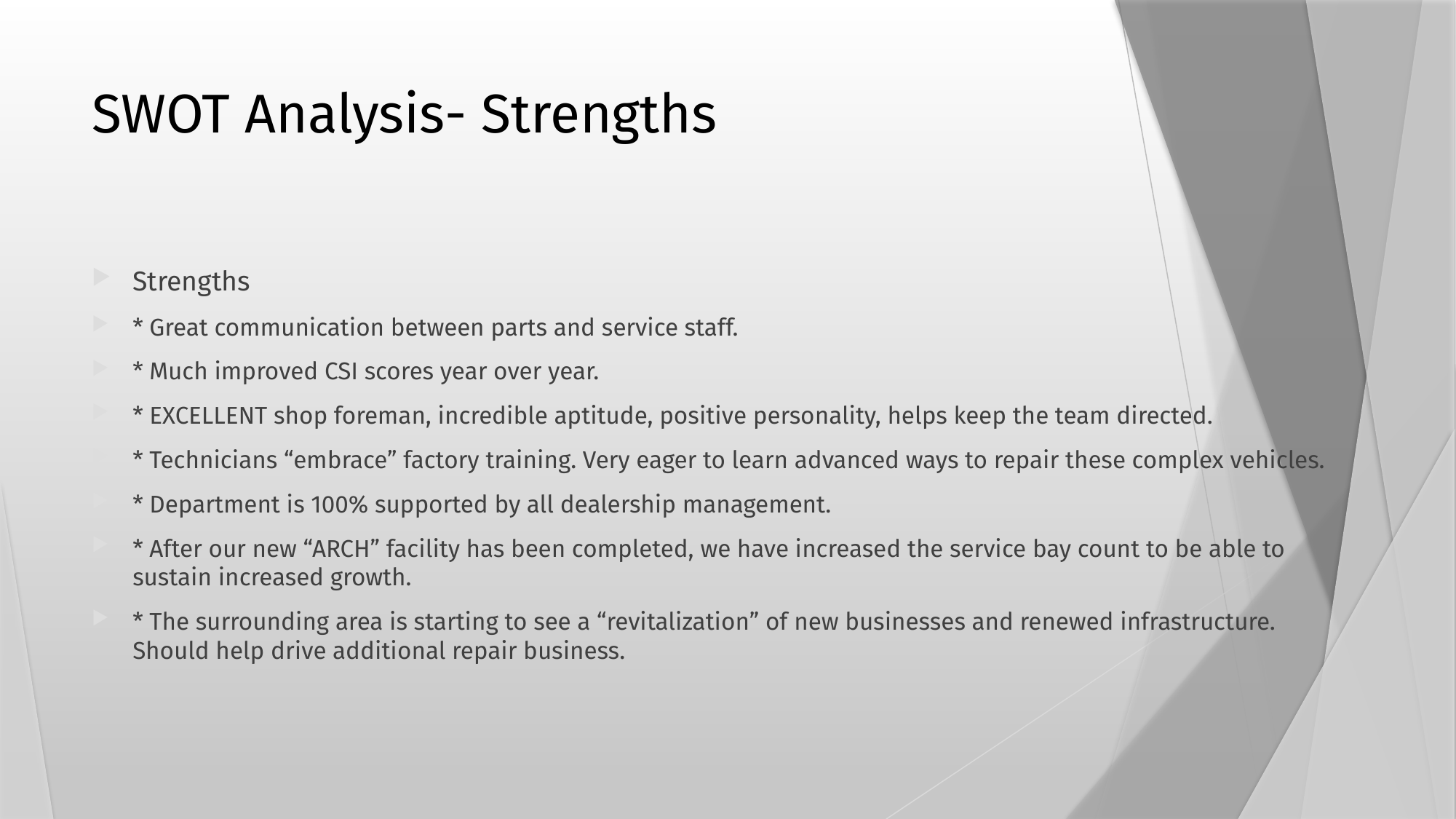

# SWOT Analysis- Strengths
Strengths
* Great communication between parts and service staff.
* Much improved CSI scores year over year.
* EXCELLENT shop foreman, incredible aptitude, positive personality, helps keep the team directed.
* Technicians “embrace” factory training. Very eager to learn advanced ways to repair these complex vehicles.
* Department is 100% supported by all dealership management.
* After our new “ARCH” facility has been completed, we have increased the service bay count to be able to sustain increased growth.
* The surrounding area is starting to see a “revitalization” of new businesses and renewed infrastructure. Should help drive additional repair business.